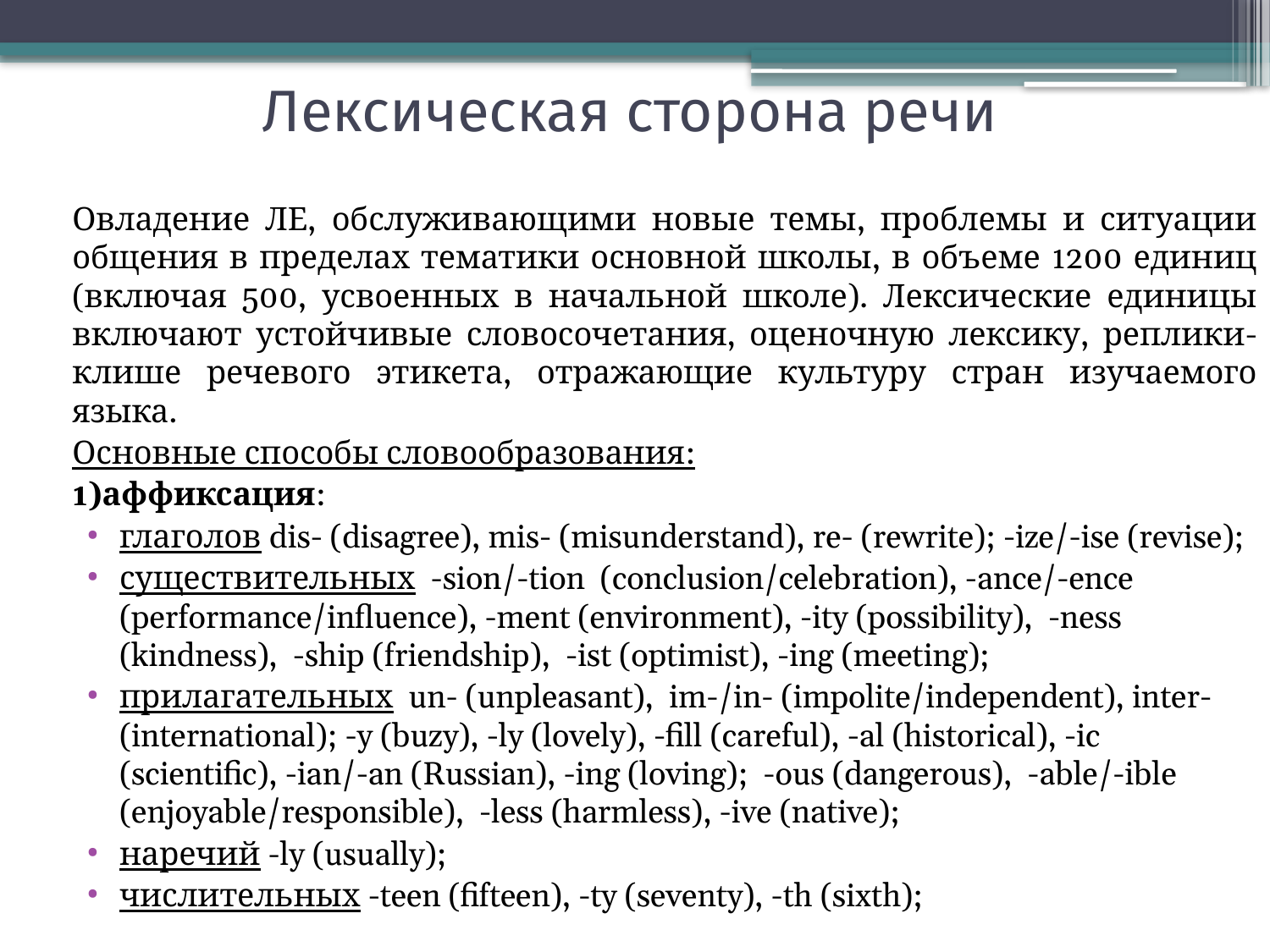

# Лексическая сторона речи
Овладение ЛЕ, обслуживающими новые темы, проблемы и ситуации общения в пределах тематики основной школы, в объеме 1200 единиц (включая 500, усвоенных в начальной школе). Лексические единицы включают устойчивые словосочетания, оценочную лексику, реплики-клише речевого этикета, отражающие культуру стран изучаемого языка.
Основные способы словообразования:
1)аффиксация:
глаголов dis- (disagree), mis- (misunderstand), re- (rewrite); -ize/-ise (revise);
существительных  -sion/-tion  (conclusion/celebration), -ance/-ence (performance/influence), -ment (environment), -ity (possibility),  -ness (kindness),  -ship (friendship),  -ist (optimist), -ing (meeting);
прилагательных  un- (unpleasant),  im-/in- (impolite/independent), inter- (international); -y (buzy), -ly (lovely), -fill (careful), -al (historical), -ic (scientific), -ian/-an (Russian), -ing (loving);  -ous (dangerous),  -able/-ible (enjoyable/responsible),  -less (harmless), -ive (native);
наречий -ly (usually);
числительных -teen (fifteen), -ty (seventy), -th (sixth);